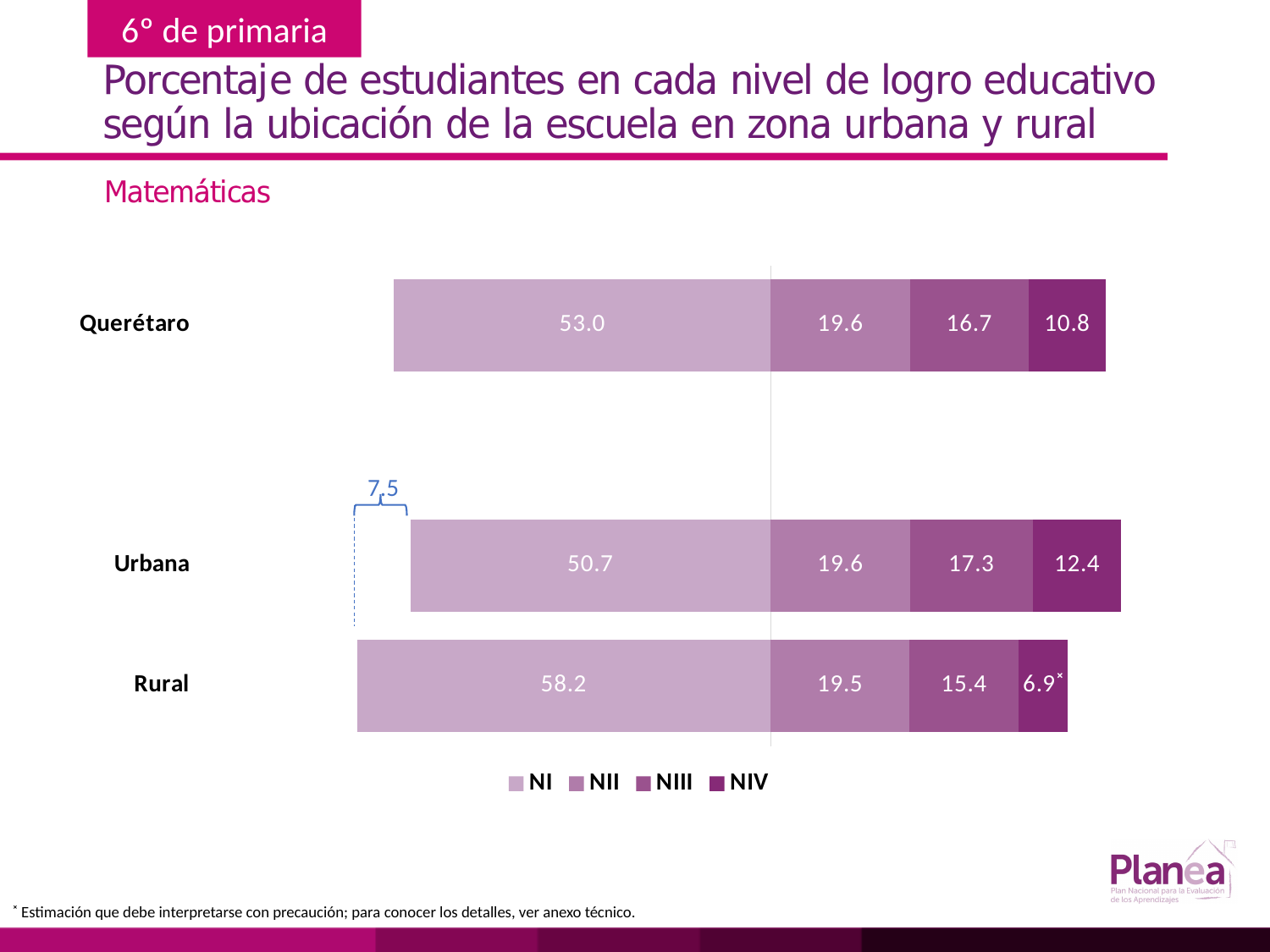

# Porcentaje de estudiantes en cada nivel de logro educativo según la ubicación de la escuela en zona urbana y rural

Matemáticas

### Chart

| Category |  |  |  |  |
|---|---|---|---|---|
| Rural | -58.2 | 19.5 | 15.4 | 6.9 |
| Urbana | -50.7 | 19.6 | 17.3 | 12.4 |
|  | None | None | None | None |
| Querétaro | -53.0 | 19.6 | 16.7 | 10.8 |
7.5
˟ Estimación que debe interpretarse con precaución; para conocer los detalles, ver anexo técnico.